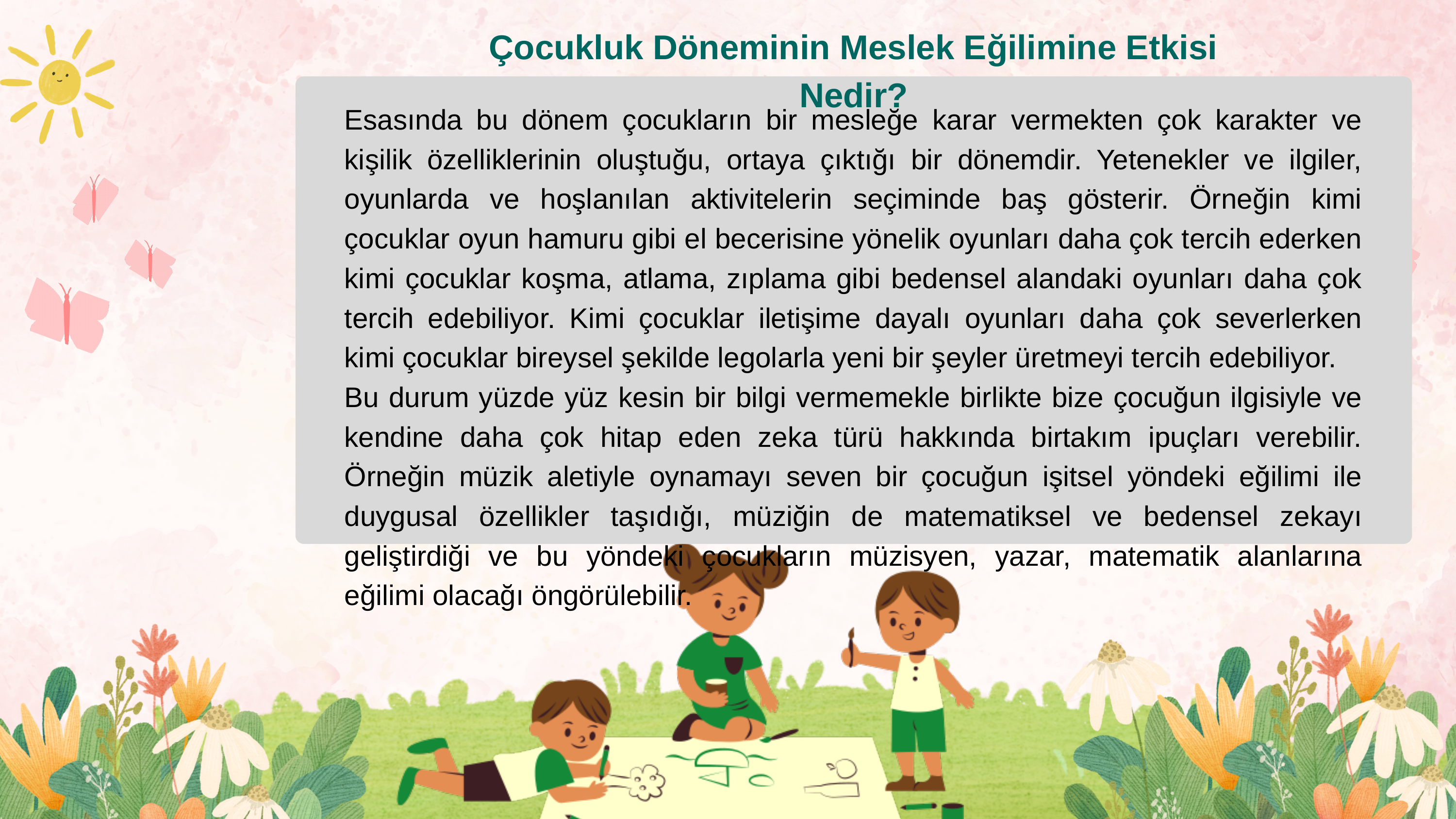

Çocukluk Döneminin Meslek Eğilimine Etkisi Nedir?

Esasında bu dönem çocukların bir mesleğe karar vermekten çok karakter ve kişilik özelliklerinin oluştuğu, ortaya çıktığı bir dönemdir. Yetenekler ve ilgiler, oyunlarda ve hoşlanılan aktivitelerin seçiminde baş gösterir. Örneğin kimi çocuklar oyun hamuru gibi el becerisine yönelik oyunları daha çok tercih ederken kimi çocuklar koşma, atlama, zıplama gibi bedensel alandaki oyunları daha çok tercih edebiliyor. Kimi çocuklar iletişime dayalı oyunları daha çok severlerken kimi çocuklar bireysel şekilde legolarla yeni bir şeyler üretmeyi tercih edebiliyor.
Bu durum yüzde yüz kesin bir bilgi vermemekle birlikte bize çocuğun ilgisiyle ve kendine daha çok hitap eden zeka türü hakkında birtakım ipuçları verebilir. Örneğin müzik aletiyle oynamayı seven bir çocuğun işitsel yöndeki eğilimi ile duygusal özellikler taşıdığı, müziğin de matematiksel ve bedensel zekayı geliştirdiği ve bu yöndeki çocukların müzisyen, yazar, matematik alanlarına eğilimi olacağı öngörülebilir.

Lorem ipsum odor amet, consectetuer adipiscing elit.